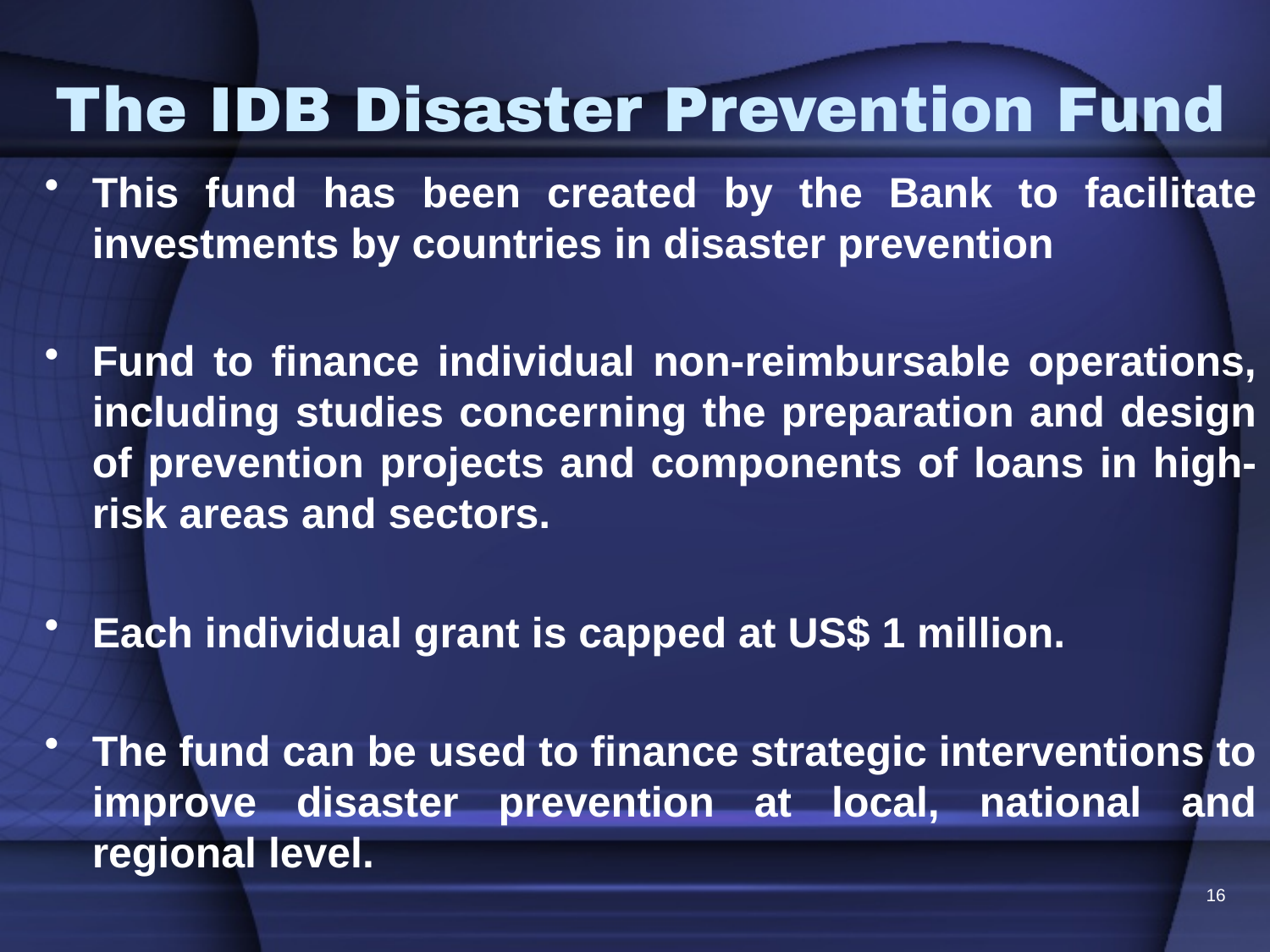

# The IDB Disaster Prevention Fund
This fund has been created by the Bank to facilitate investments by countries in disaster prevention

Fund to finance individual non-reimbursable operations, including studies concerning the preparation and design of prevention projects and components of loans in high-risk areas and sectors.

Each individual grant is capped at US$ 1 million.

The fund can be used to finance strategic interventions to improve disaster prevention at local, national and regional level.

16